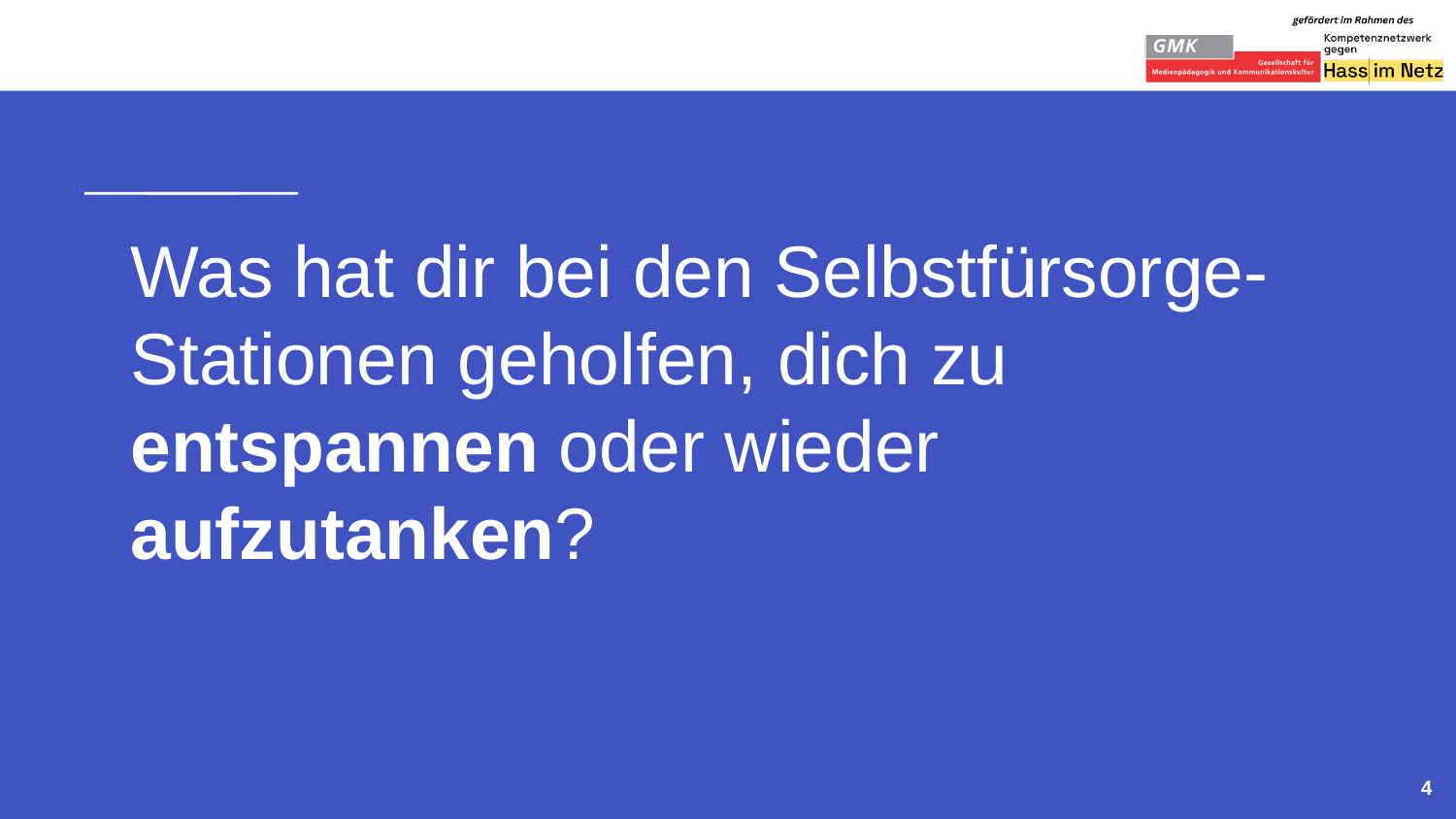

# Was hat dir bei den Selbstfürsorge-Stationen geholfen, dich zu entspannen oder wieder aufzutanken?
4